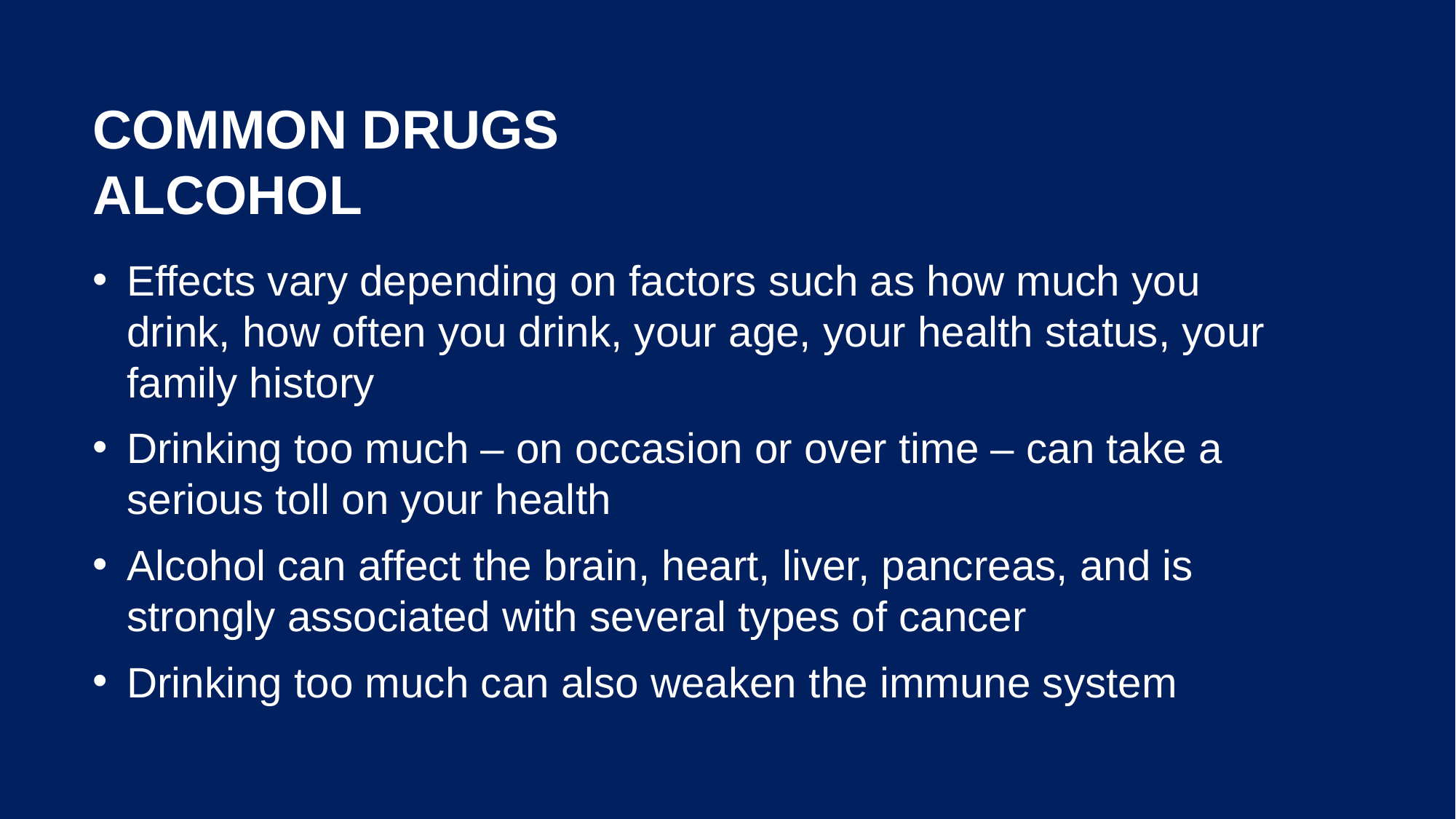

# Common Drugs Alcohol
Effects vary depending on factors such as how much you drink, how often you drink, your age, your health status, your family history
Drinking too much – on occasion or over time – can take a serious toll on your health
Alcohol can affect the brain, heart, liver, pancreas, and is strongly associated with several types of cancer
Drinking too much can also weaken the immune system